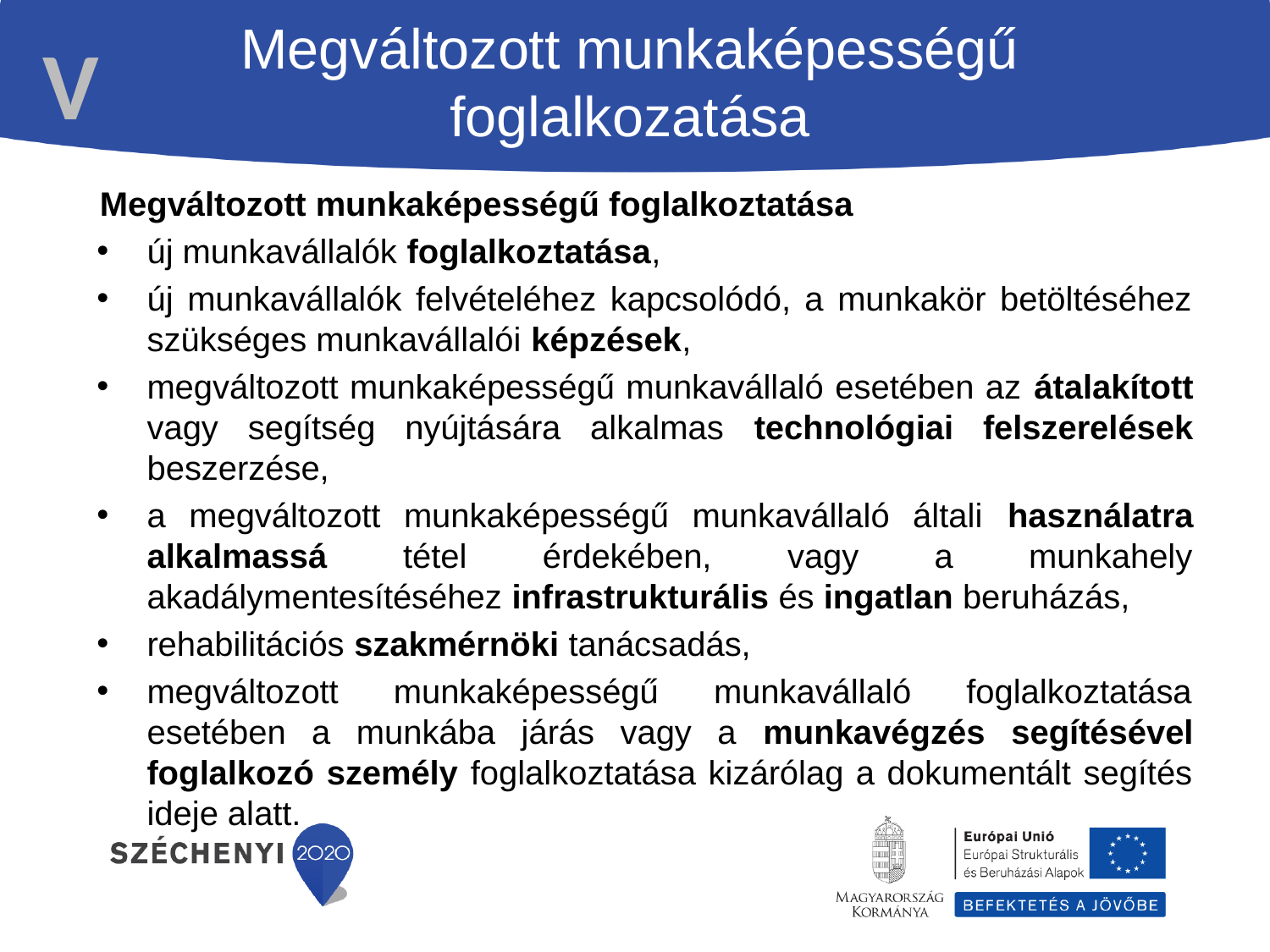

Megváltozott munkaképességű foglalkozatása
V

Megváltozott munkaképességű foglalkoztatása
új munkavállalók foglalkoztatása,
új munkavállalók felvételéhez kapcsolódó, a munkakör betöltéséhez szükséges munkavállalói képzések,
megváltozott munkaképességű munkavállaló esetében az átalakított vagy segítség nyújtására alkalmas technológiai felszerelések beszerzése,
a megváltozott munkaképességű munkavállaló általi használatra alkalmassá tétel érdekében, vagy a munkahely akadálymentesítéséhez infrastrukturális és ingatlan beruházás,
rehabilitációs szakmérnöki tanácsadás,
megváltozott munkaképességű munkavállaló foglalkoztatása esetében a munkába járás vagy a munkavégzés segítésével foglalkozó személy foglalkoztatása kizárólag a dokumentált segítés ideje alatt.